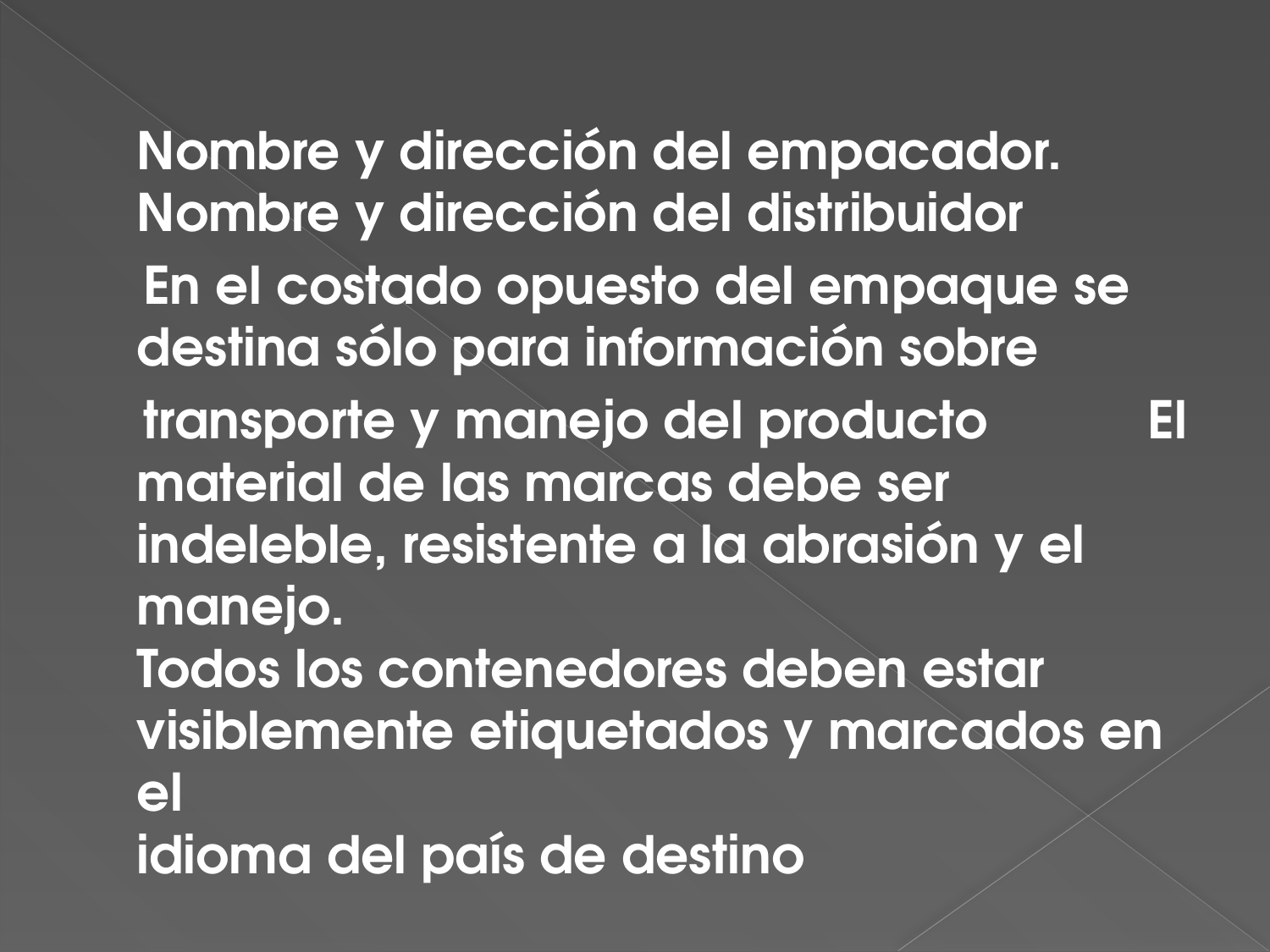

Nombre y dirección del empacador.
Nombre y dirección del distribuidor
    En el costado opuesto del empaque se destina sólo para información sobre
    transporte y manejo del producto           El material de las marcas debe ser indeleble, resistente a la abrasión y el manejo.
Todos los contenedores deben estar visiblemente etiquetados y marcados en el
idioma del país de destino